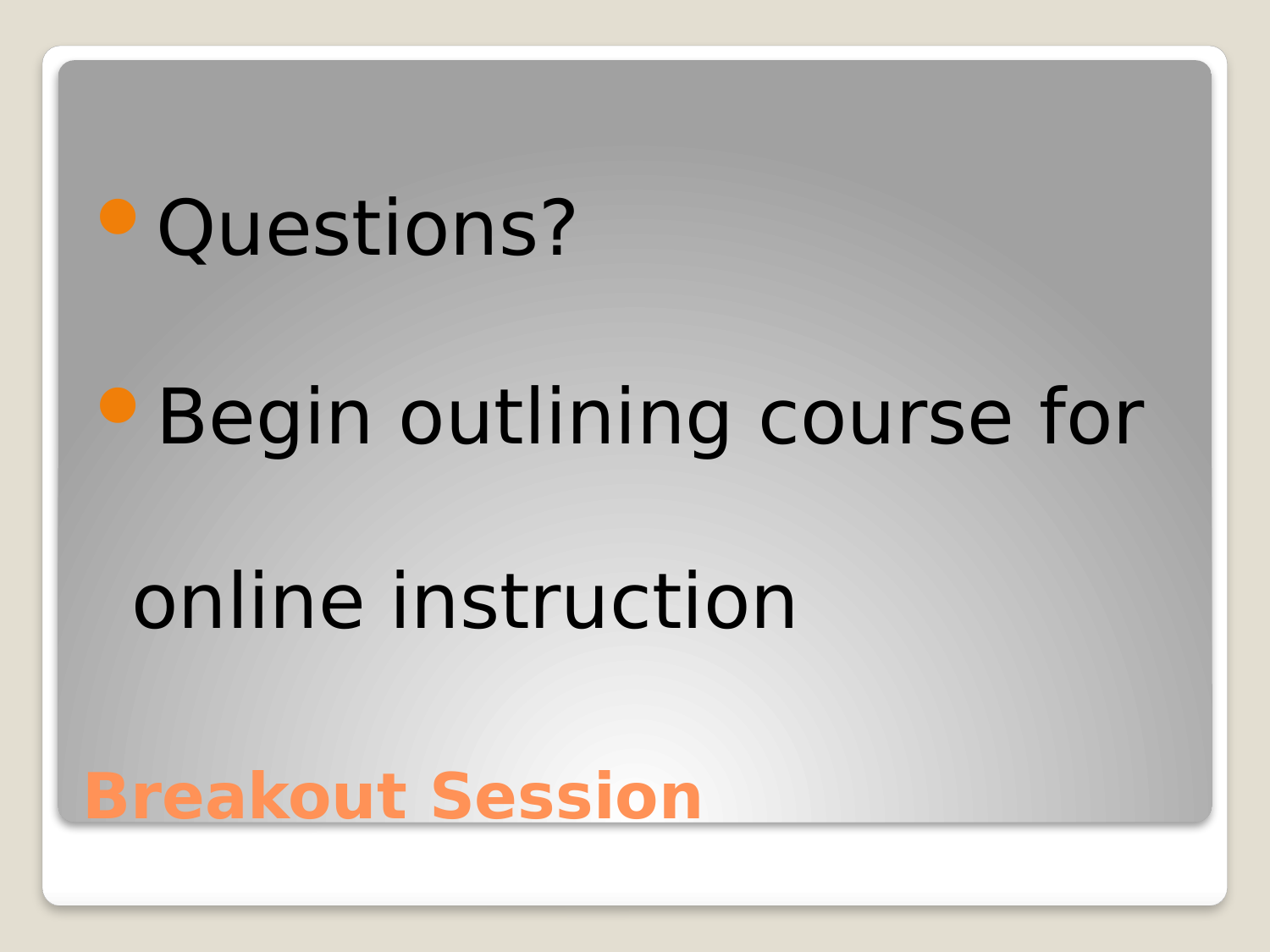

Questions?
Begin outlining course for online instruction
# Breakout Session